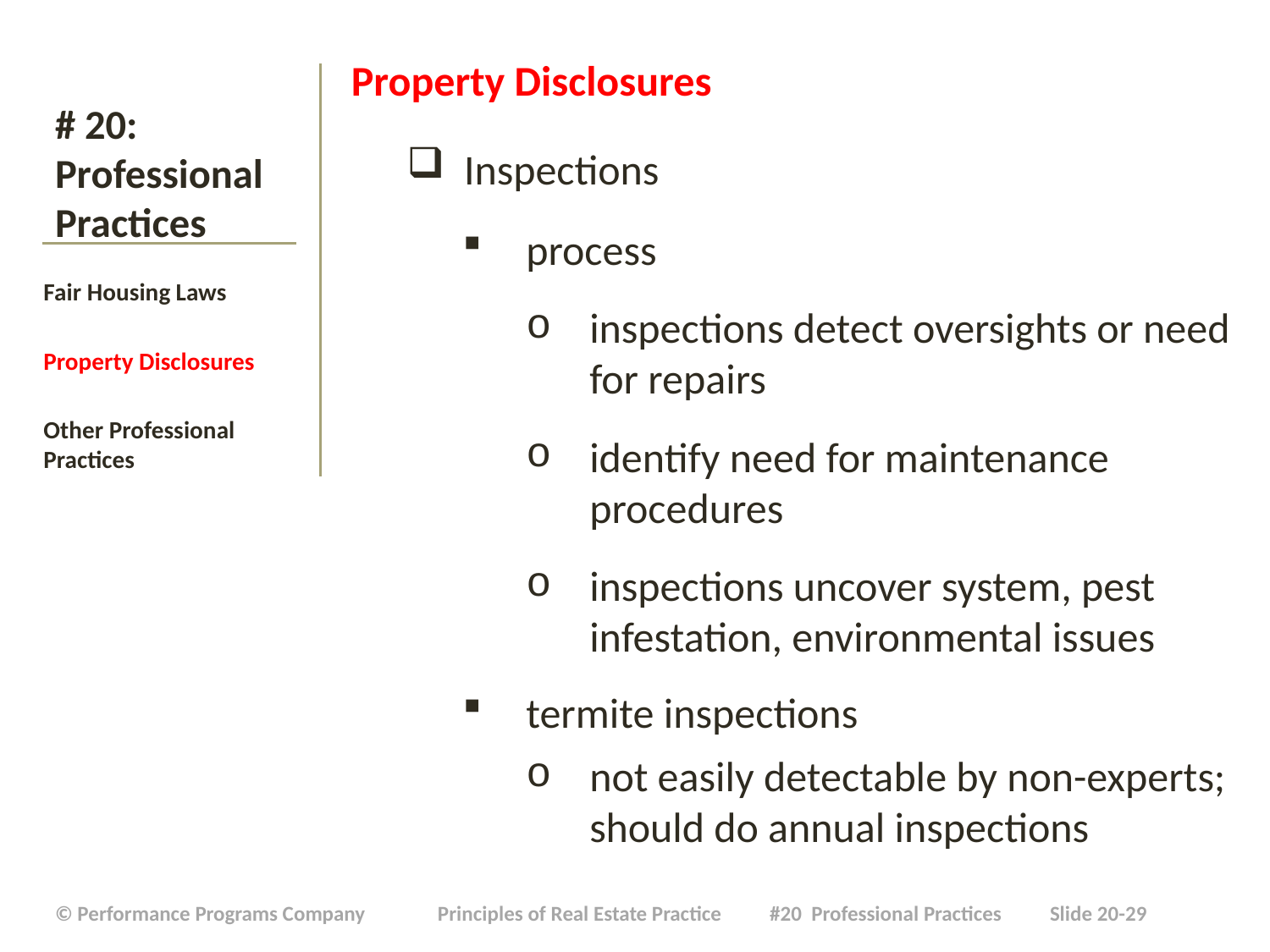

Property Disclosures

  Inspections
process
inspections detect oversights or need for repairs
identify need for maintenance procedures
inspections uncover system, pest infestation, environmental issues
termite inspections
not easily detectable by non-experts; should do annual inspections
# # 20: Professional Practices

Fair Housing Laws

Property Disclosures

Other Professional Practices

| © Performance Programs Company Principles of Real Estate Practice #20 Professional Practices Slide 20-29 |
| --- |